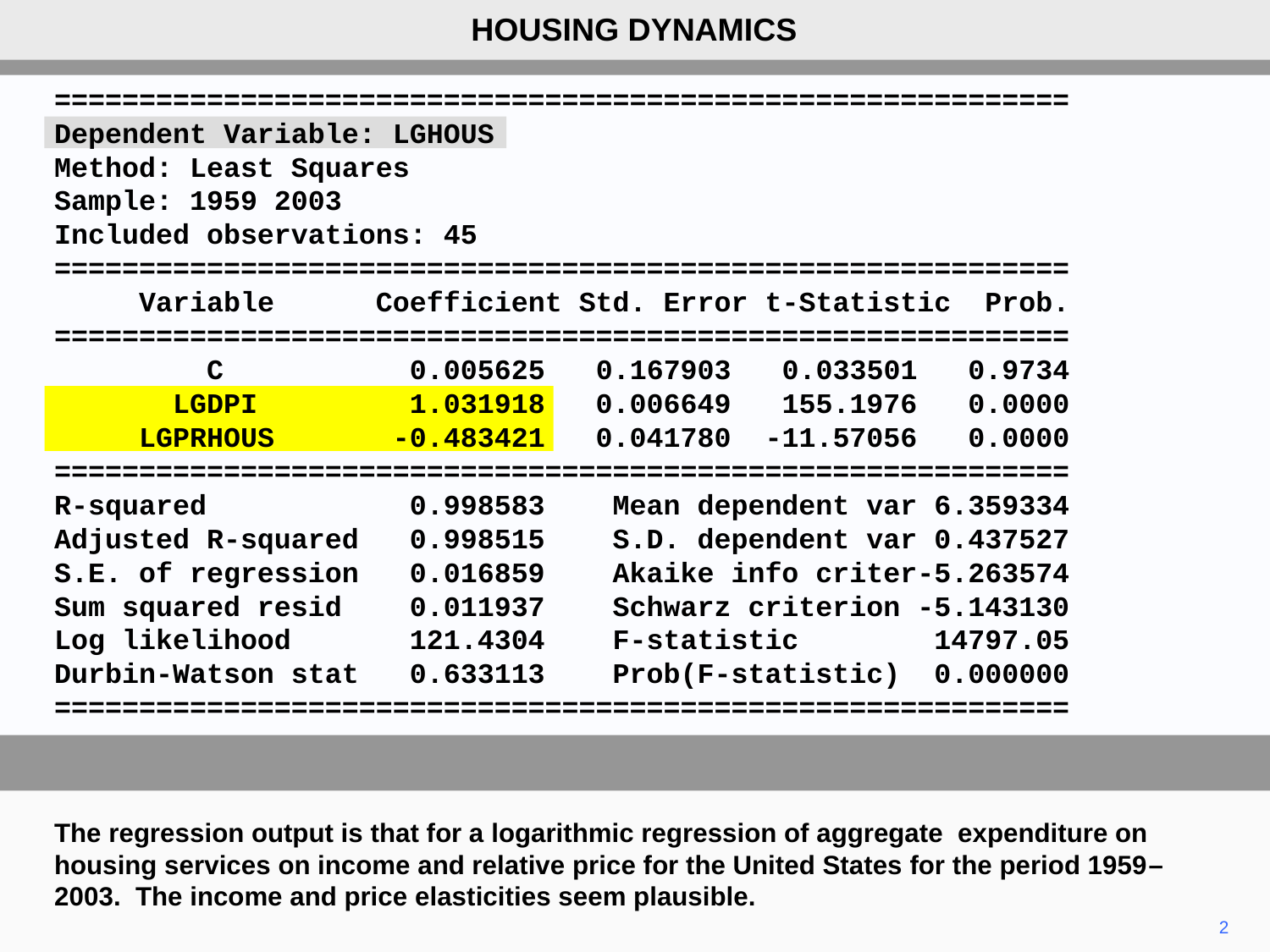

HOUSING DYNAMICS

============================================================
Dependent Variable: LGHOUS
Method: Least Squares
Sample: 1959 2003
Included observations: 45
============================================================
     Variable      Coefficient Std. Error t-Statistic  Prob.
============================================================
         C           0.005625   0.167903   0.033501   0.9734
       LGDPI         1.031918   0.006649   155.1976   0.0000
     LGPRHOUS       -0.483421   0.041780  -11.57056   0.0000
============================================================
R-squared            0.998583    Mean dependent var 6.359334
Adjusted R-squared   0.998515    S.D. dependent var 0.437527
S.E. of regression   0.016859    Akaike info criter-5.263574
Sum squared resid    0.011937    Schwarz criterion -5.143130
Log likelihood       121.4304    F-statistic        14797.05
Durbin-Watson stat   0.633113    Prob(F-statistic)  0.000000
============================================================

The regression output is that for a logarithmic regression of aggregate  expenditure on housing services on income and relative price for the United States for the period 1959–2003.  The income and price elasticities seem plausible.
2